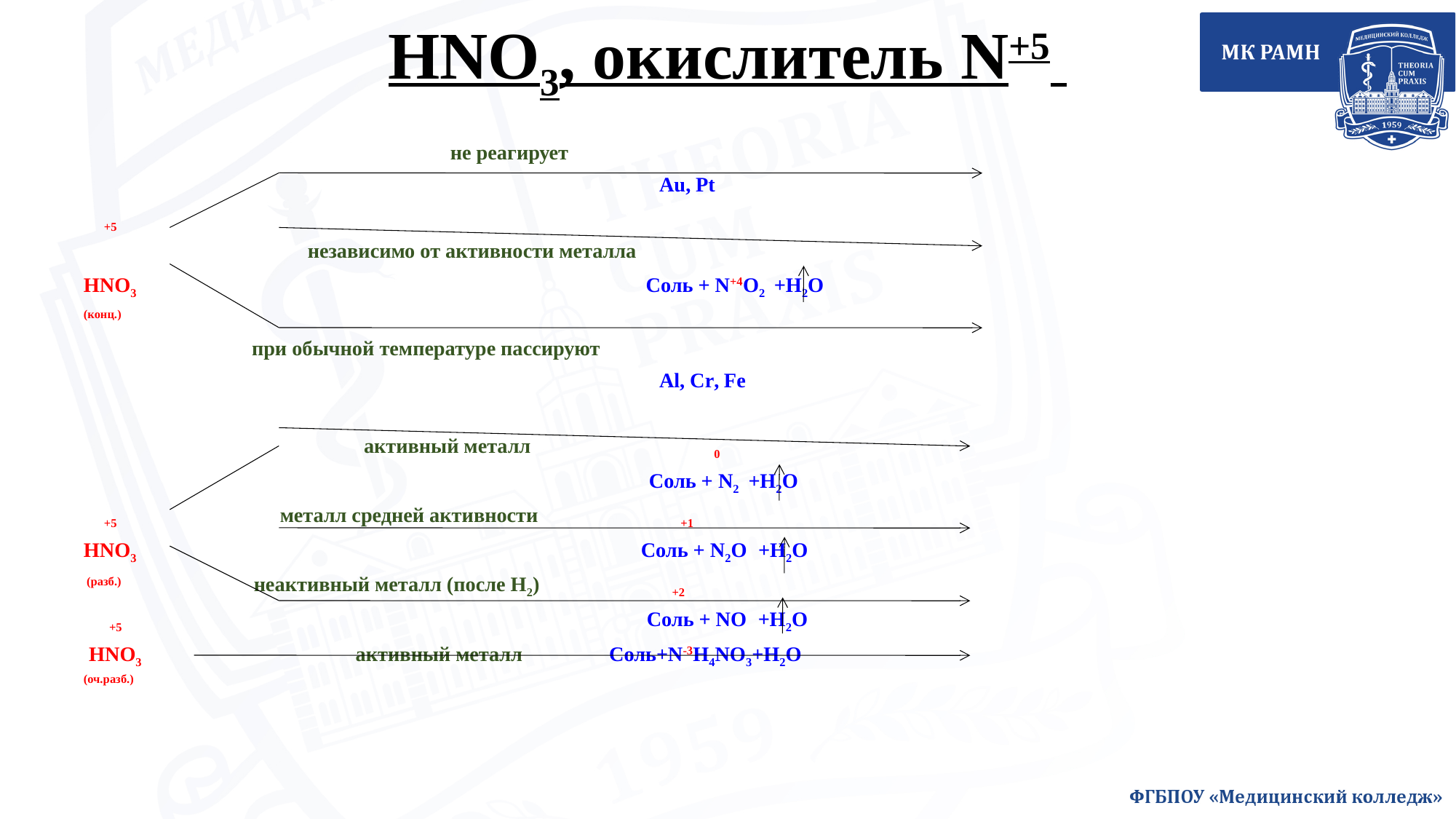

# HNO3, окислитель N+5

                                                                                                не реагирует
                                                                                                                 Au, Pt
    +5
                                            независимо от активности металла
HNO3                                                                                                    Соль + N+4O2   +H2O
(конц.)
                                 при обычной температуре пассируют
                                                                                                                 Al, Cr, Fe

                                                       активный металл                                    0
                                                                                                               Соль + N2   +H2O
    +5                                металл средней активности                            +1
HNO3                                                                                                   Соль + N2O   +H2O
 (разб.)                          неактивный металл (после Н2)                          +2
     +5                                                                                                       Соль + NO   +H2O
 HNO3                                          активный металл                 Соль+N-3H4NO3+H2O
(оч.разб.)